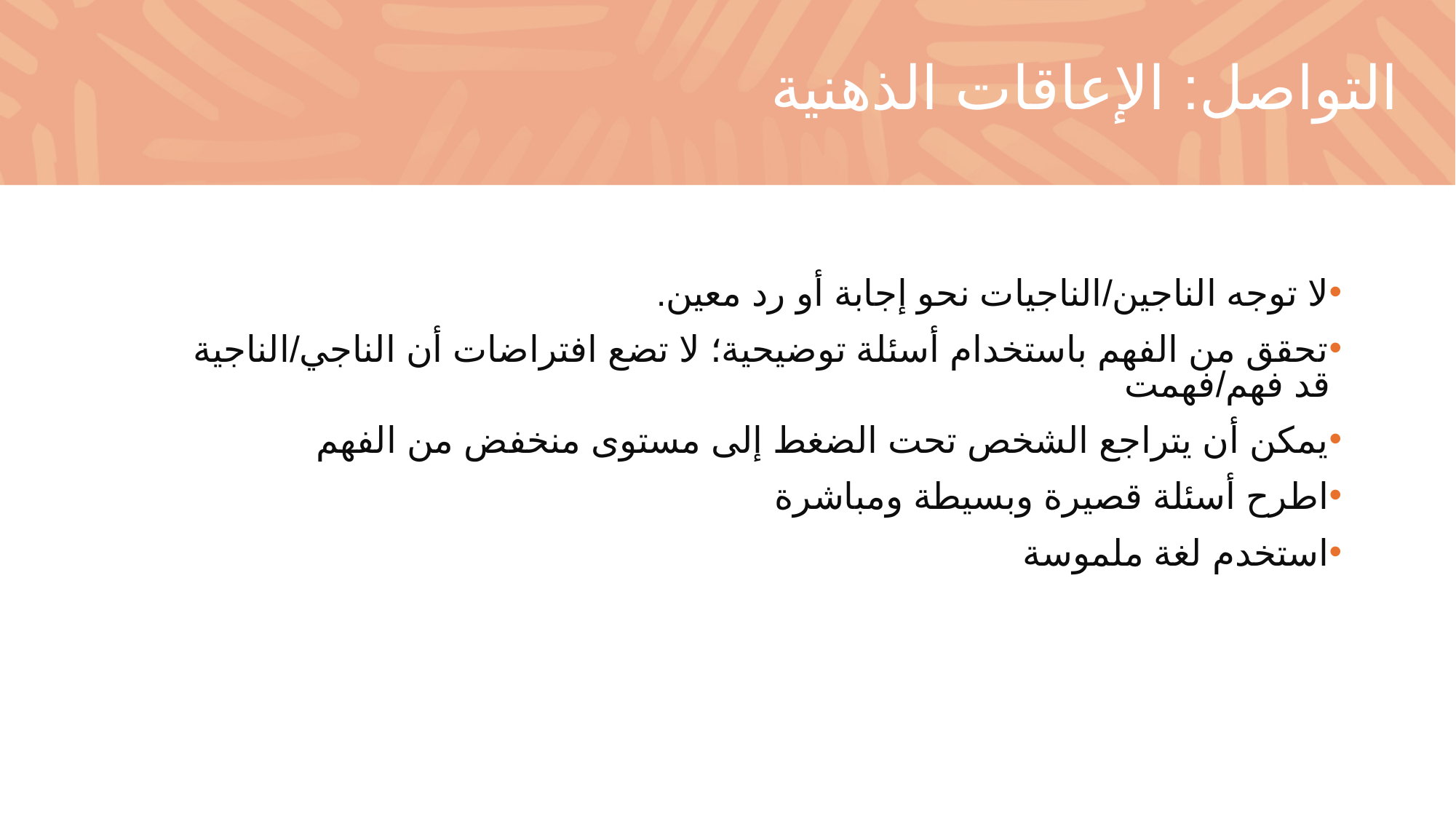

# التواصل: الإعاقات الذهنية

لا توجه الناجين/الناجيات نحو إجابة أو رد معين.
تحقق من الفهم باستخدام أسئلة توضيحية؛ لا تضع افتراضات أن الناجي/الناجية قد فهم/فهمت
يمكن أن يتراجع الشخص تحت الضغط إلى مستوى منخفض من الفهم
اطرح أسئلة قصيرة وبسيطة ومباشرة
استخدم لغة ملموسة